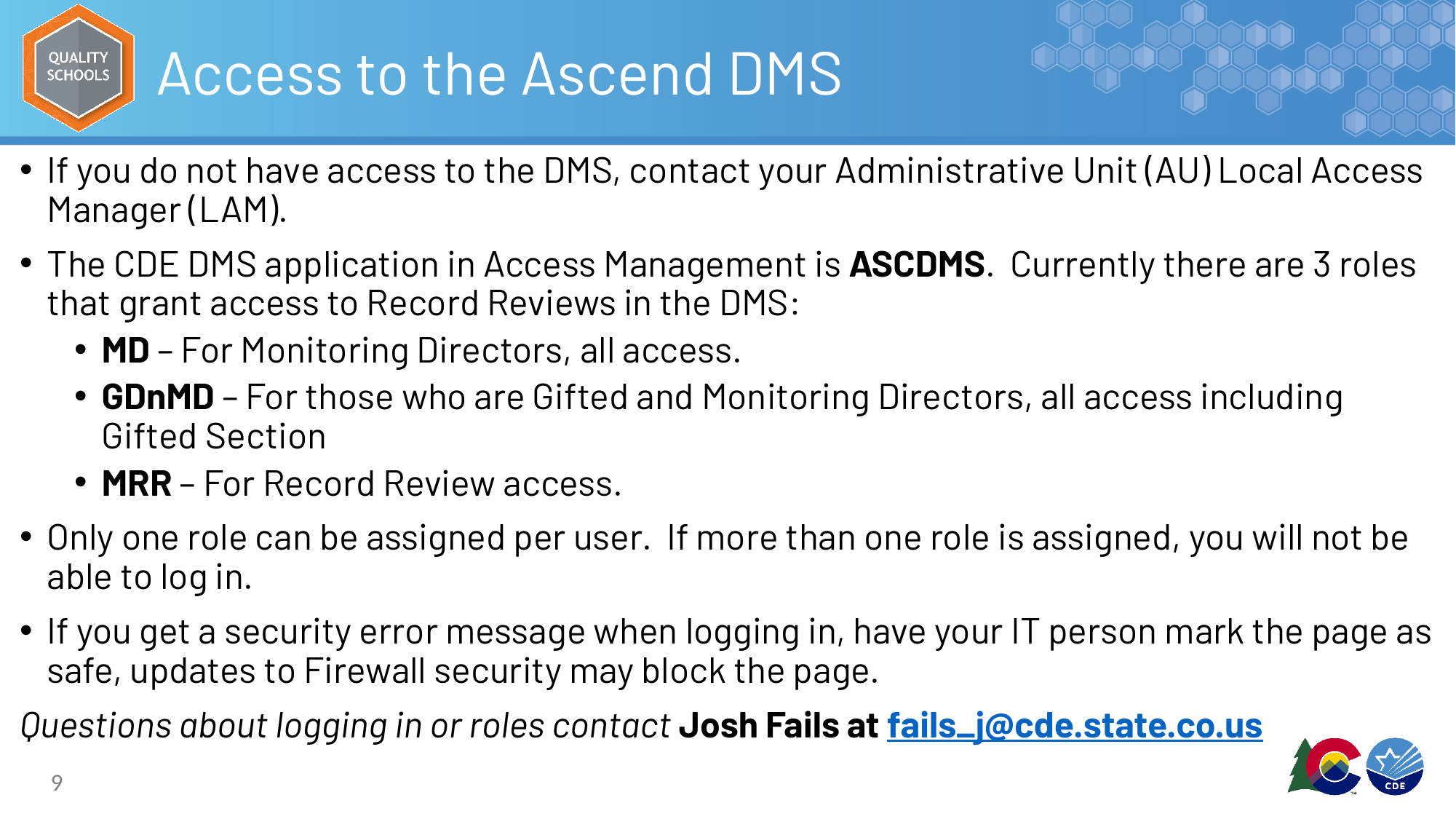

# Access to the Ascend DMS
If you do not have access to the DMS, contact your Administrative Unit (AU) Local Access Manager (LAM).
The CDE DMS application in Access Management is ASCDMS.  Currently there are 3 roles that grant access to Record Reviews in the DMS:
MD – For Monitoring Directors, all access.
GDnMD – For those who are Gifted and Monitoring Directors, all access including Gifted Section
MRR – For Record Review access.
Only one role can be assigned per user.  If more than one role is assigned, you will not be able to log in.
If you get a security error message when logging in, have your IT person mark the page as safe, updates to Firewall security may block the page.
Questions about logging in or roles contact Josh Fails at fails_j@cde.state.co.us

9